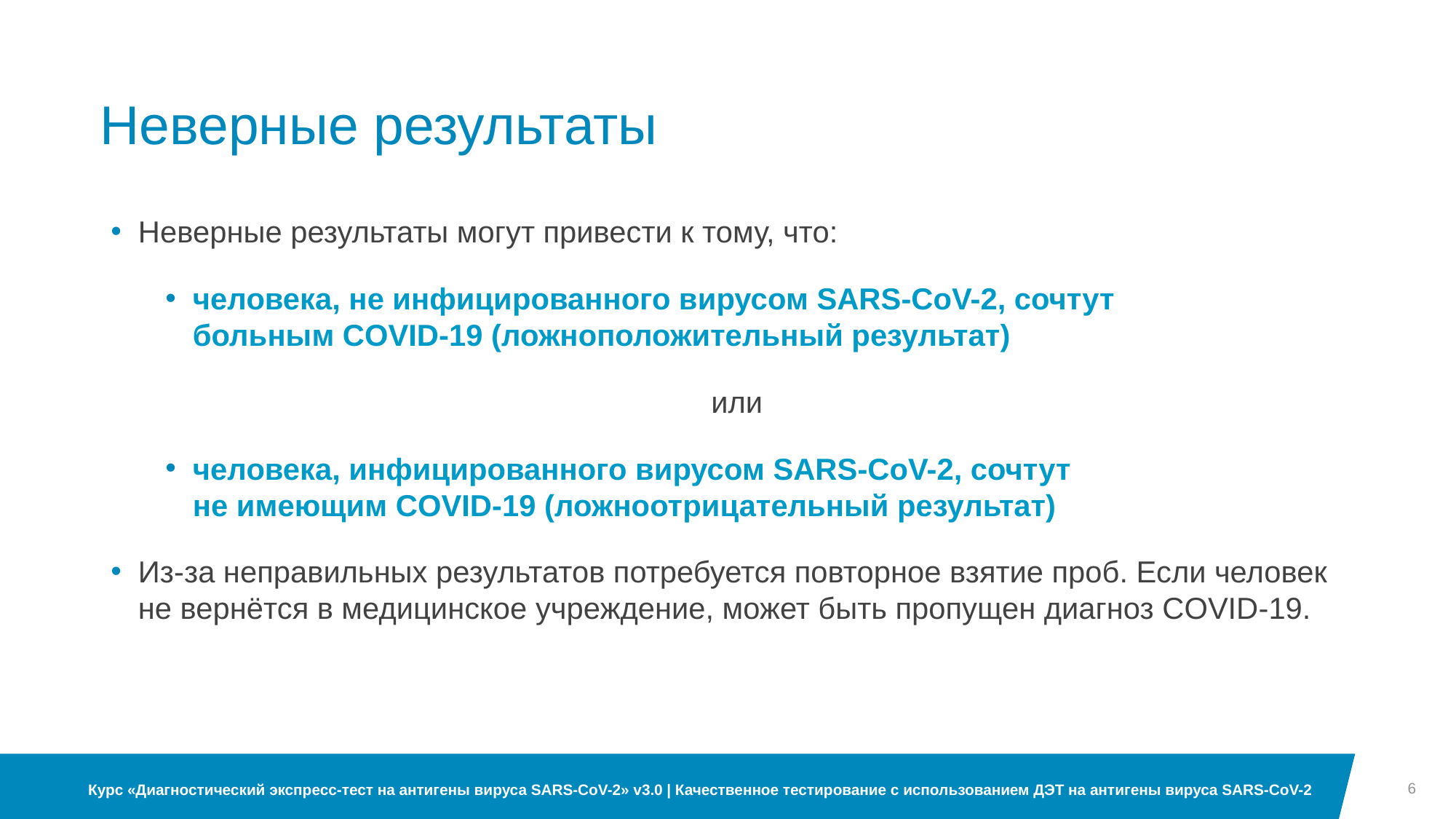

# Неверные результаты
Неверные результаты могут привести к тому, что:
человека, не инфицированного вирусом SARS-CoV-2, сочтут
больным COVID-19 (ложноположительный результат)
					или
человека, инфицированного вирусом SARS-CoV-2, сочтут
не имеющим COVID-19 (ложноотрицательный результат)
Из-за неправильных результатов потребуется повторное взятие проб. Если человек не вернётся в медицинское учреждение, может быть пропущен диагноз COVID-19.

6
Курс «Диагностический экспресс-тест на антигены вируса SARS-CoV-2» v3.0 | Качественное тестирование с использованием ДЭТ на антигены вируса SARS-CoV-2